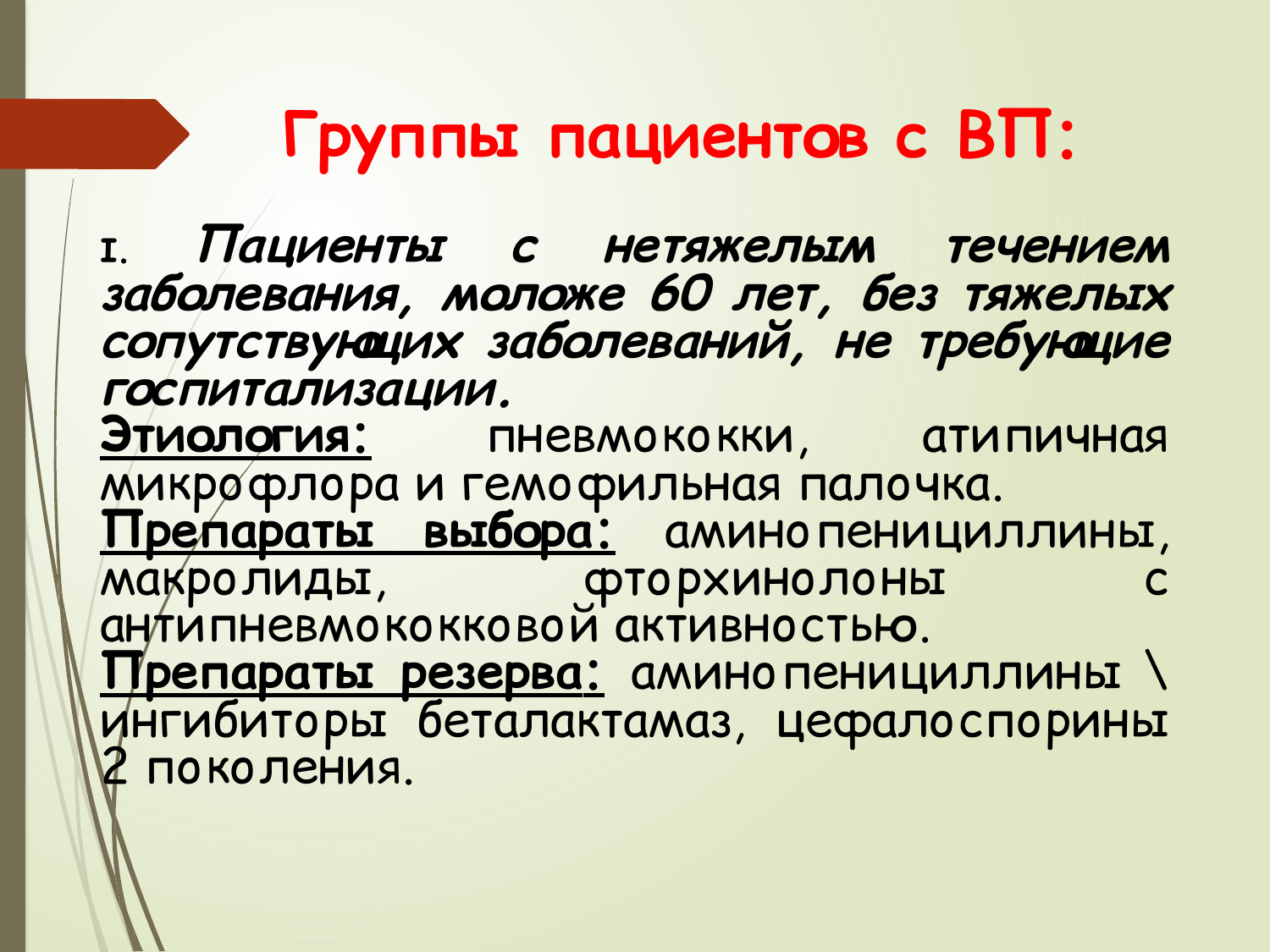

# Группы пациентов с ВП:
	I. Пациенты с нетяжелым течением заболевания, моложе 60 лет, без тяжелых сопутствующих заболеваний, не требующие госпитализации.
	Этиология: пневмококки, атипичная микрофлора и гемофильная палочка.
	Препараты выбора: аминопенициллины, макролиды, фторхинолоны с антипневмококковой активностью.
	Препараты резерва: аминопенициллины \ ингибиторы беталактамаз, цефалоспорины 2 поколения.